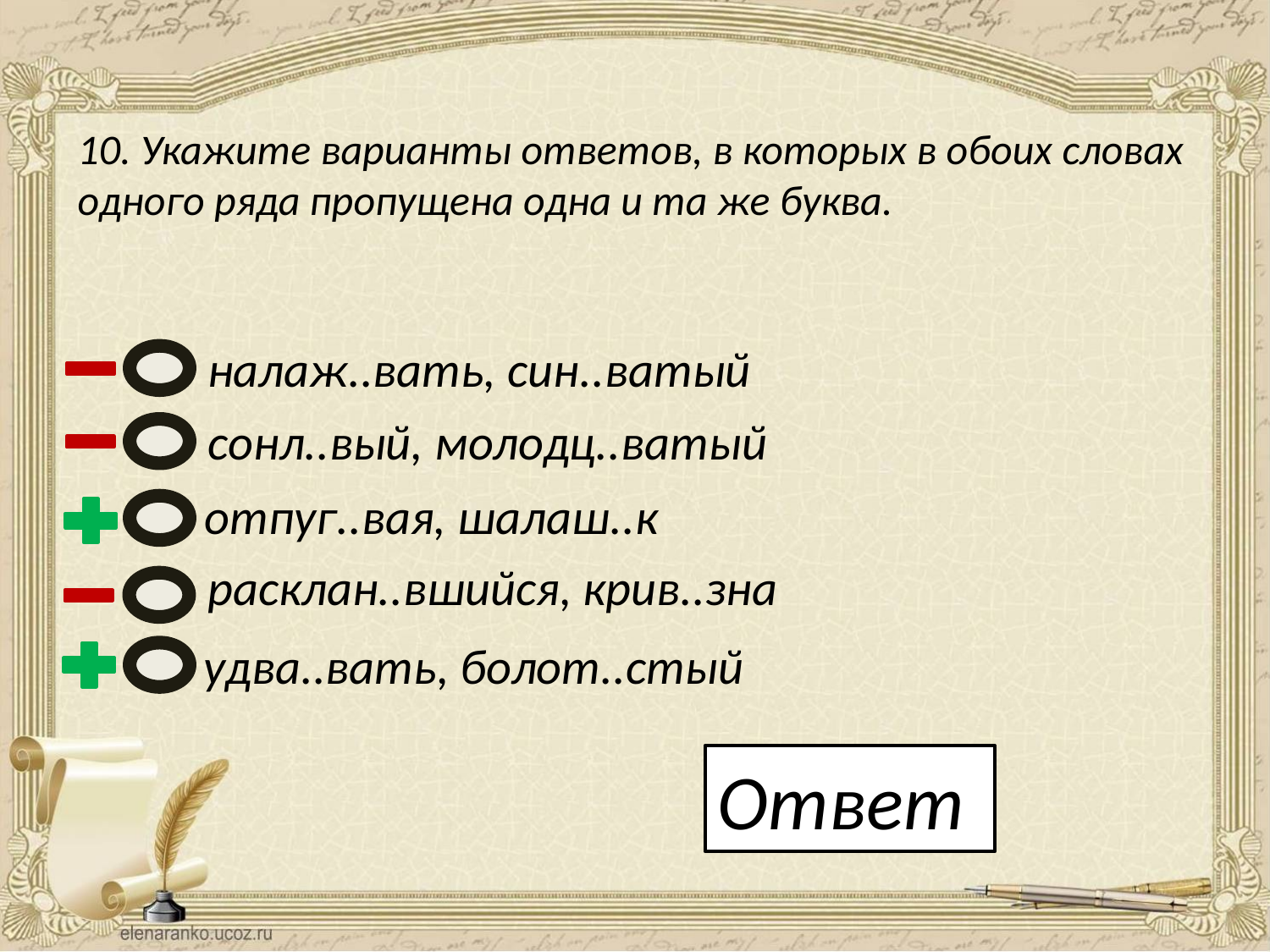

10. Укажите варианты ответов, в которых в обоих словах одного ряда пропущена одна и та же буква.
налаж..вать, син..ватый

сонл..вый, молодц..ватый

отпуг..вая, шалаш..к

расклан..вшийся, крив..зна

удва..вать, болот..стый

Ответ